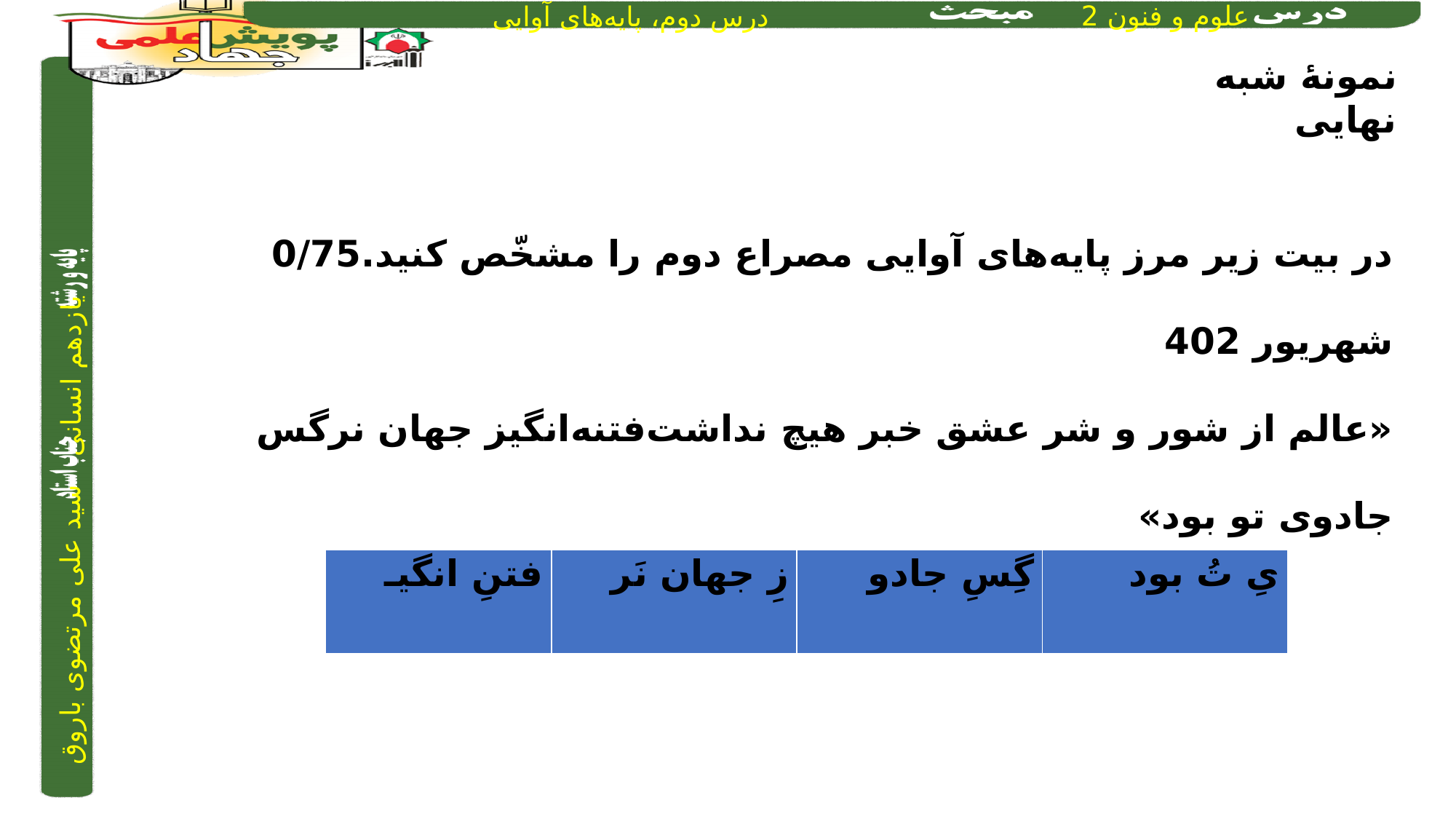

نمونۀ شبه نهایی
در بیت زیر مرز پایه‌های آوایی مصراع دوم را مشخّص کنید.0/75		شهریور 402
«عالم از شور و شر عشق خبر هیچ نداشت	فتنه‌انگیز جهان نرگس جادوی تو بود»
| فتنِ انگیـ | زِ جهان نَر | گِسِ جادو | یِ تُ بود |
| --- | --- | --- | --- |